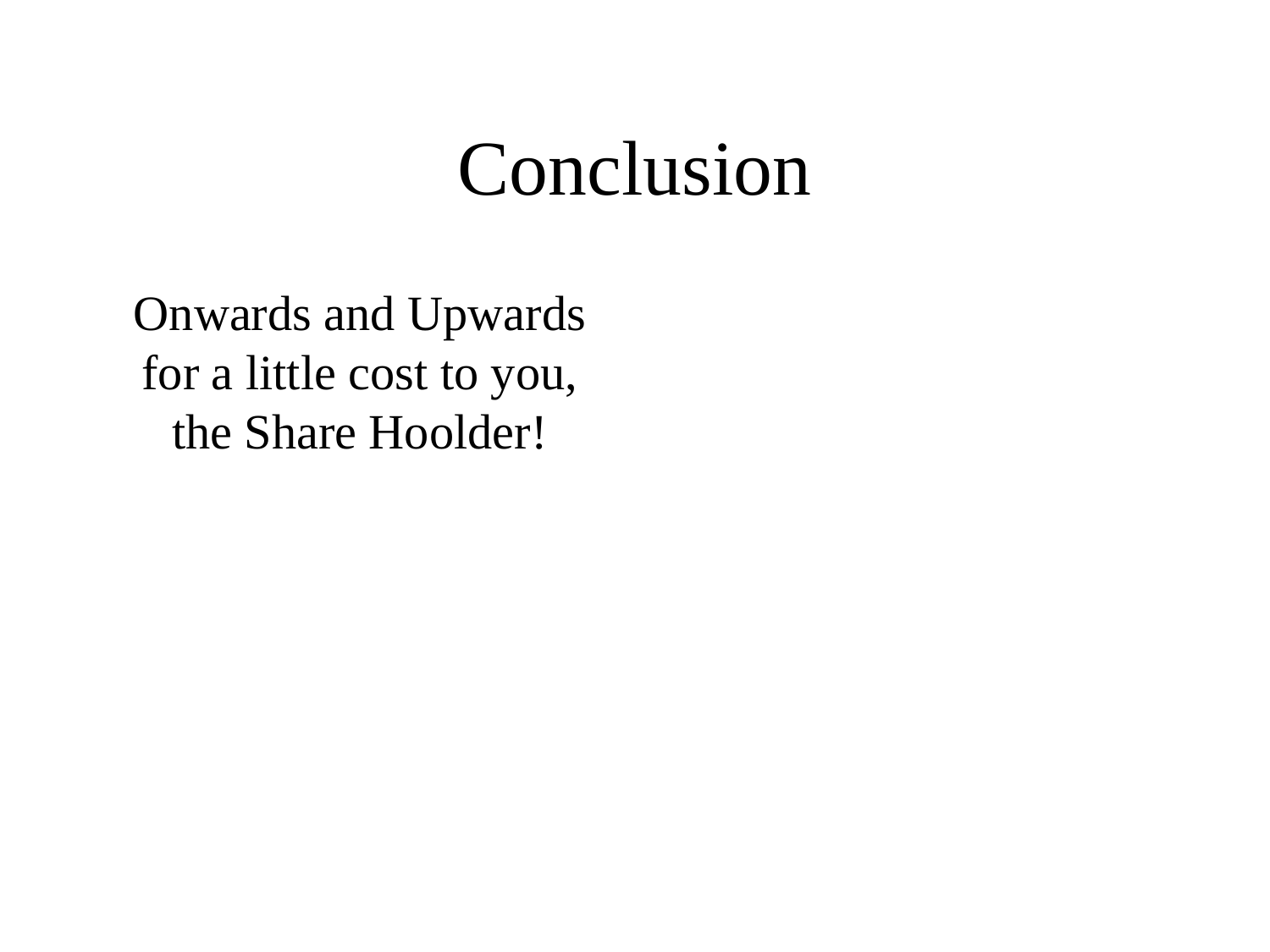

# Conclusion
Onwards and Upwards for a little cost to you, the Share Hoolder!